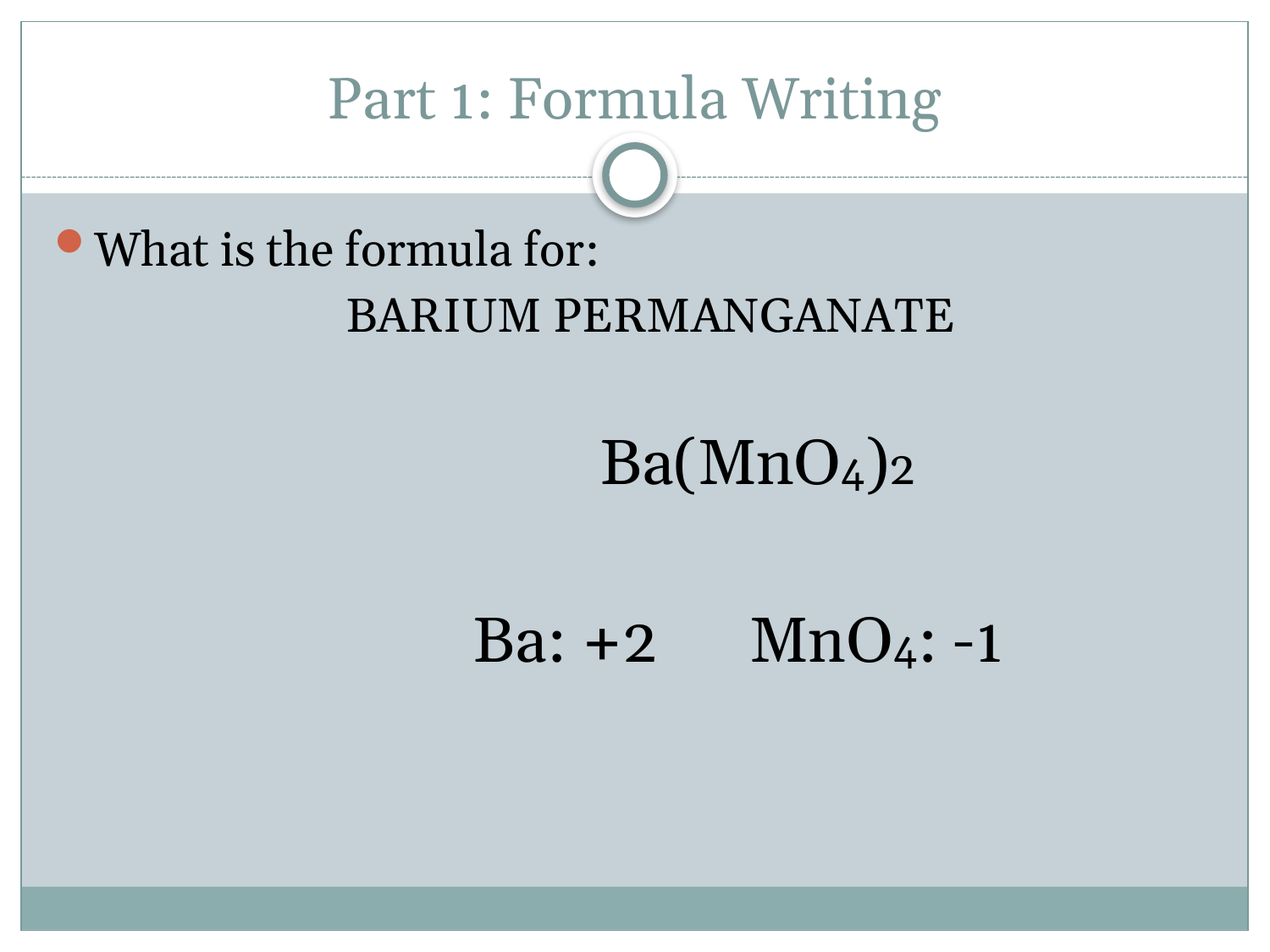

# Part 1: Formula Writing
What is the formula for:
			BARIUM PERMANGANATE

					Ba(MnO4)2

				Ba: +2      MnO4: -1